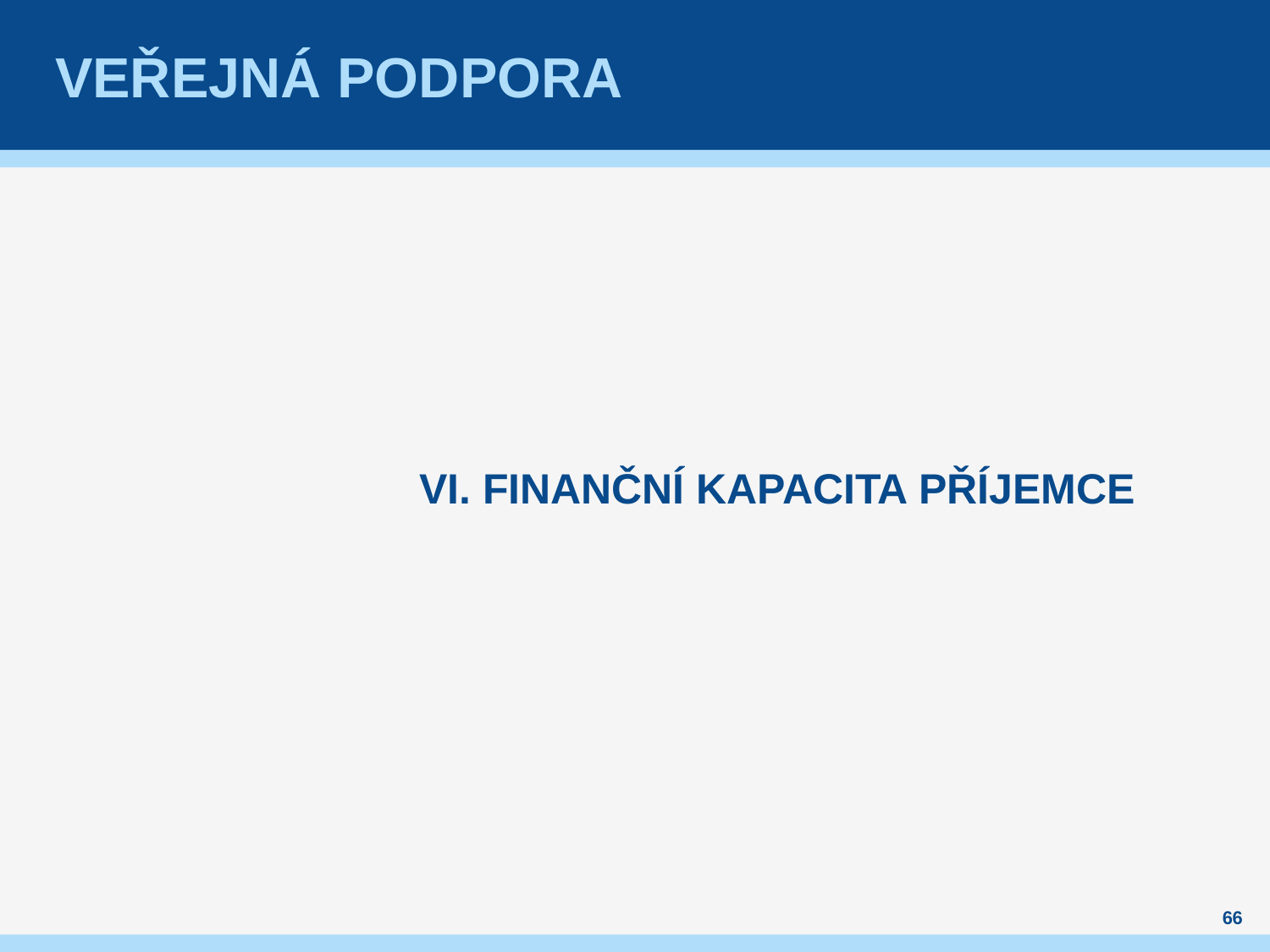

# Veřejná podpora

                        VI. FINANČNÍ KAPACITA PŘÍJEMCE

66